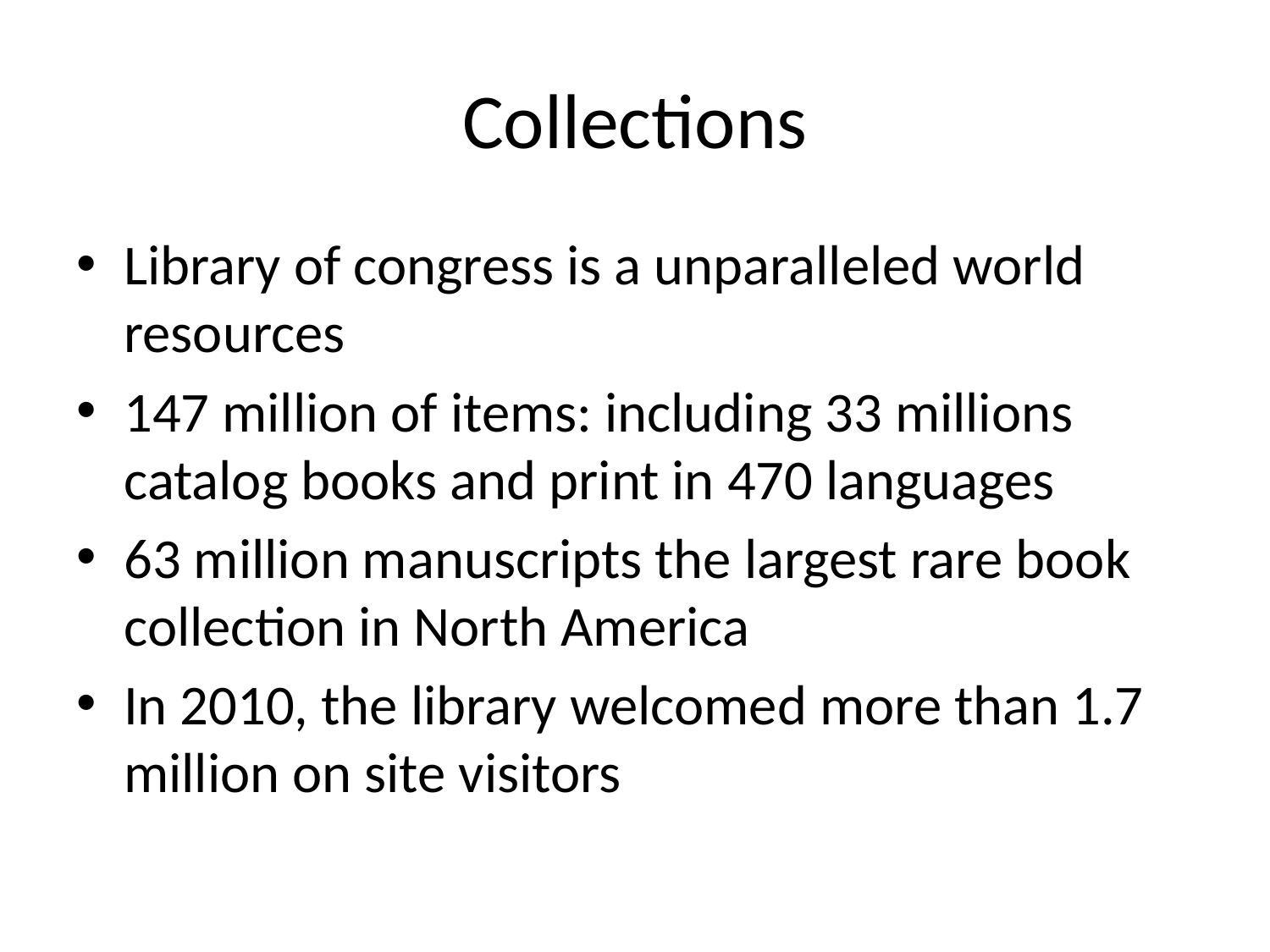

# Collections
Library of congress is a unparalleled world resources
147 million of items: including 33 millions catalog books and print in 470 languages
63 million manuscripts the largest rare book collection in North America
In 2010, the library welcomed more than 1.7 million on site visitors